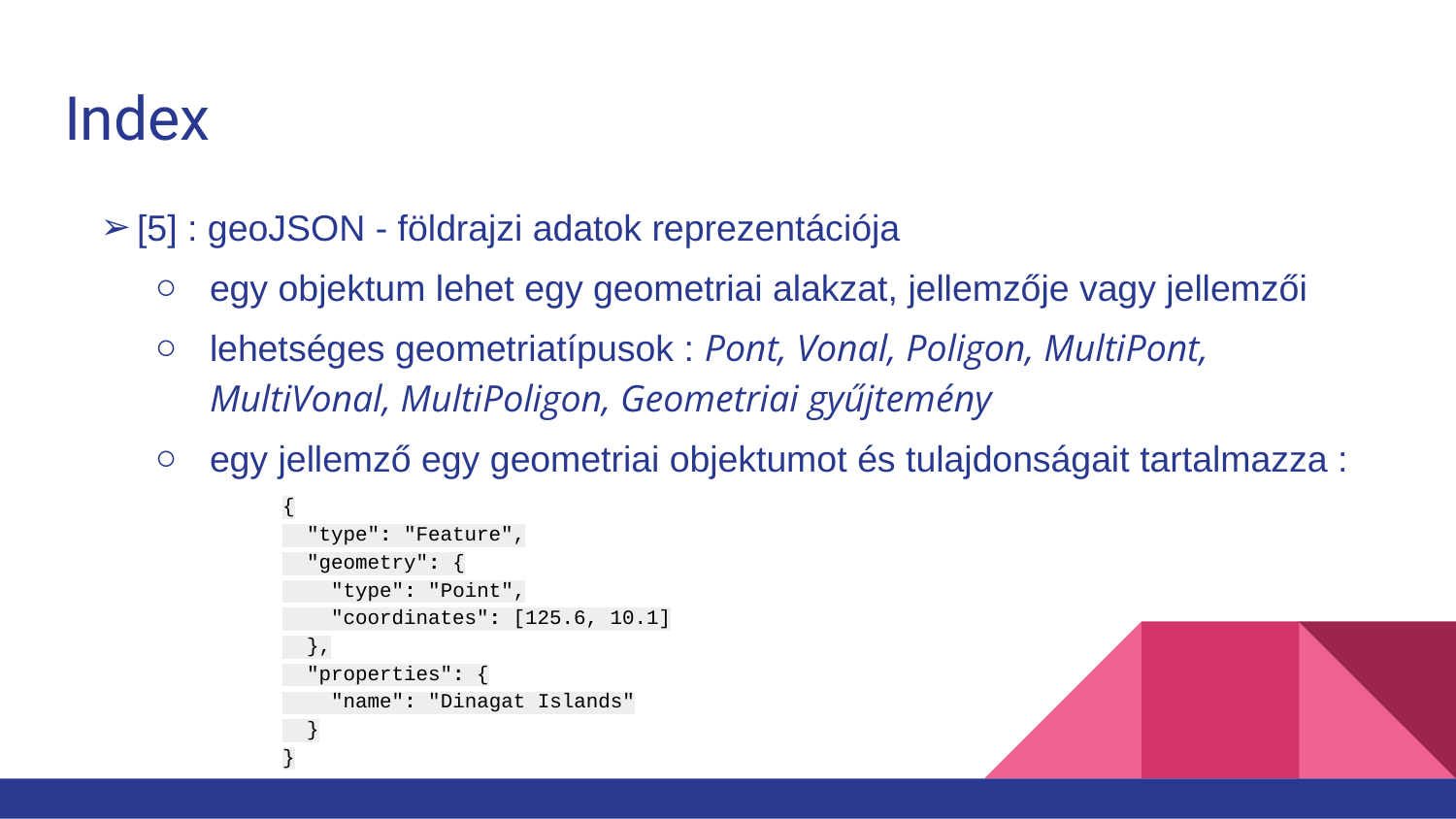

# Index
[5] : geoJSON - földrajzi adatok reprezentációja
egy objektum lehet egy geometriai alakzat, jellemzője vagy jellemzői
lehetséges geometriatípusok : Pont, Vonal, Poligon, MultiPont, MultiVonal, MultiPoligon, Geometriai gyűjtemény
egy jellemző egy geometriai objektumot és tulajdonságait tartalmazza :
{
  "type": "Feature",
  "geometry": {
    "type": "Point",
    "coordinates": [125.6, 10.1]
  },
  "properties": {
    "name": "Dinagat Islands"
  }
}